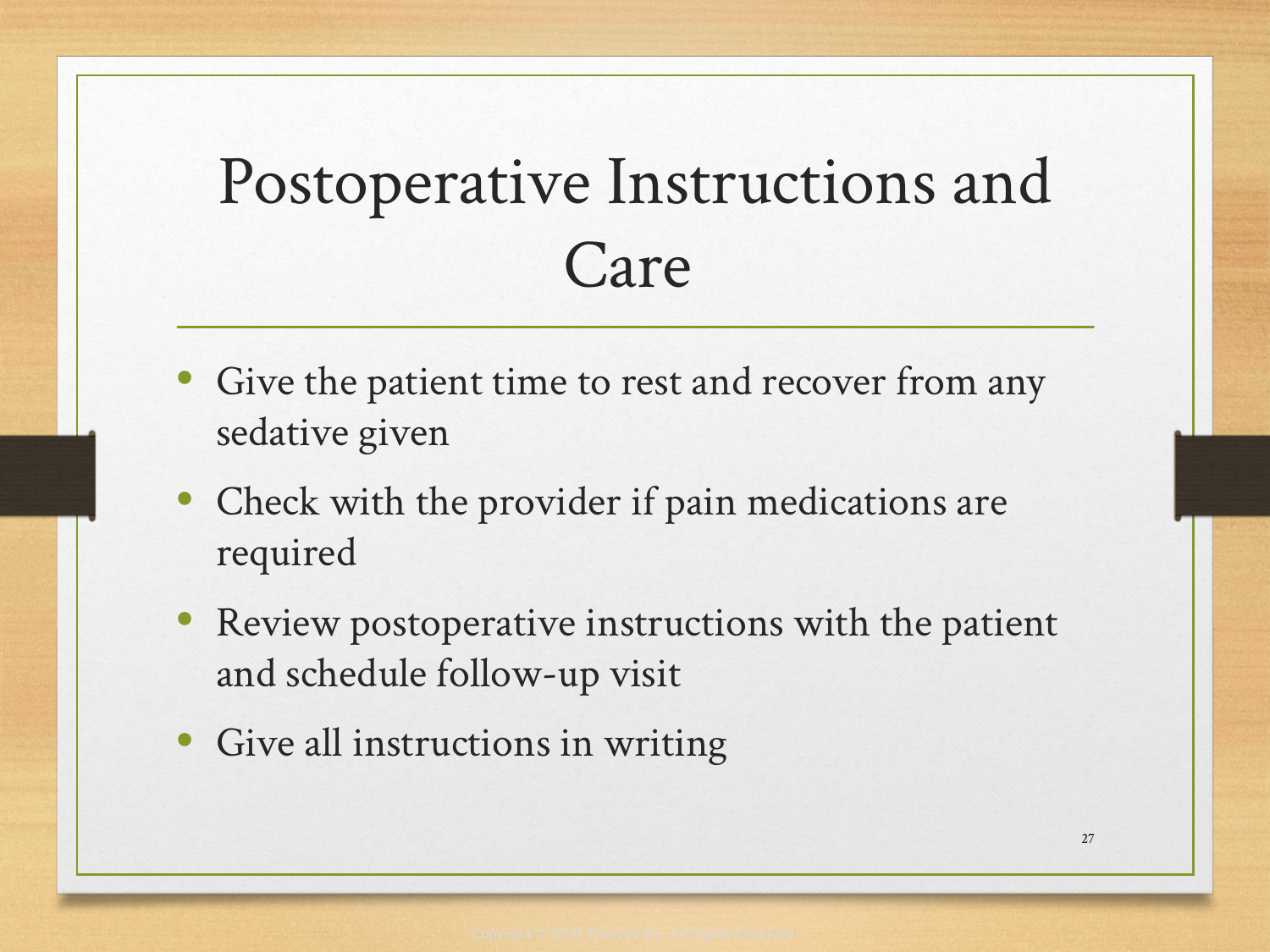

# Postoperative Instructions and Care
Give the patient time to rest and recover from any sedative given
Check with the provider if pain medications are required
Review postoperative instructions with the patient and schedule follow-up visit
Give all instructions in writing
 27